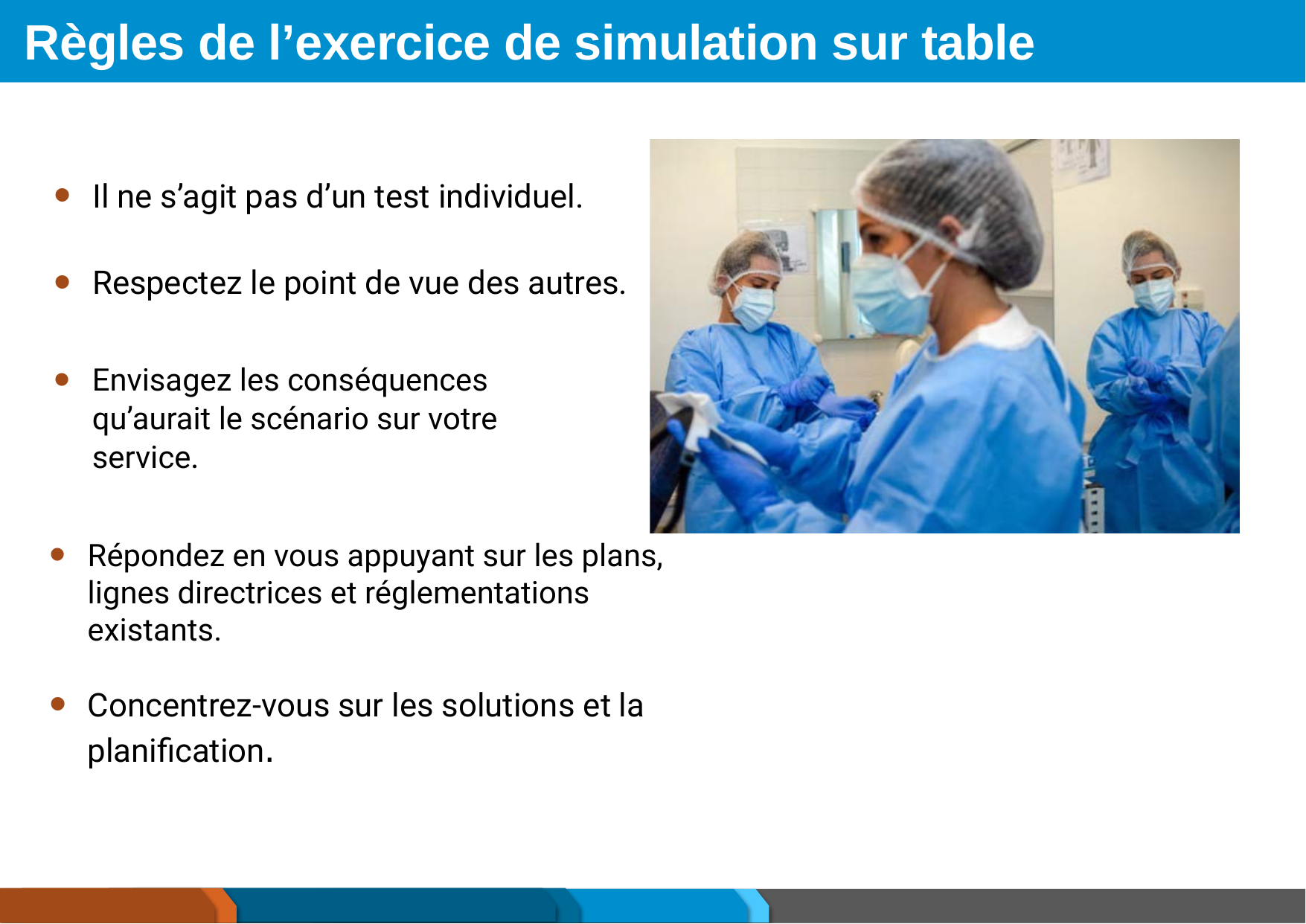

# Règles de l’exercice de simulation sur table

Il ne s’agit pas d’un test individuel.

Respectez le point de vue des autres.

Envisagez les conséquences qu’aurait le scénario sur votre service.

Répondez en vous appuyant sur les plans, lignes directrices et réglementations existants.

Concentrez-vous sur les solutions et la planification.